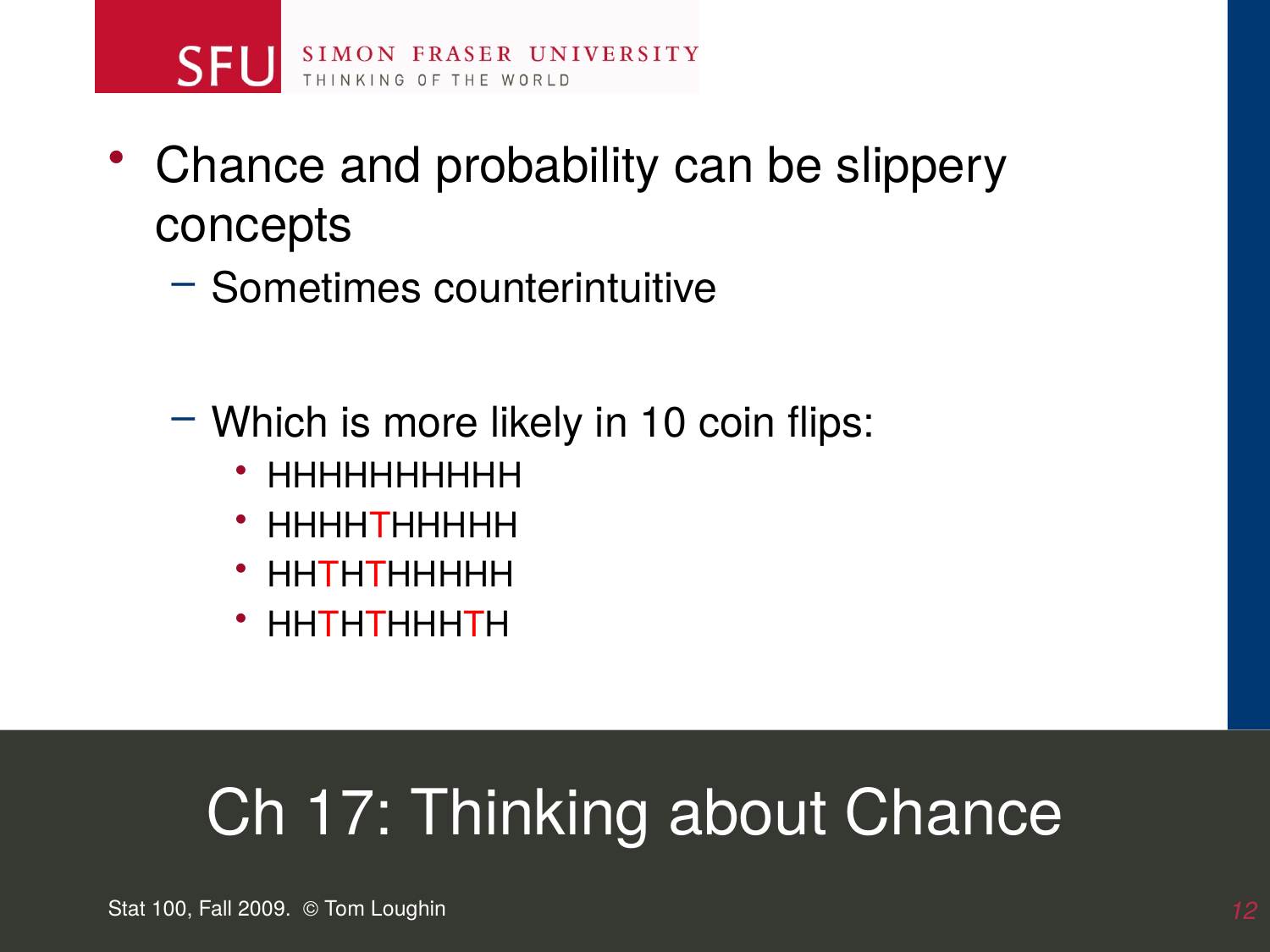

Chance and probability can be slippery concepts
Sometimes counterintuitive

Which is more likely in 10 coin flips:
HHHHHHHHHH
HHHHTHHHHH
HHTHTHHHHH
HHTHTHHHTH

# Ch 17: Thinking about Chance
Stat 100, Fall 2009.  © Tom Loughin
12